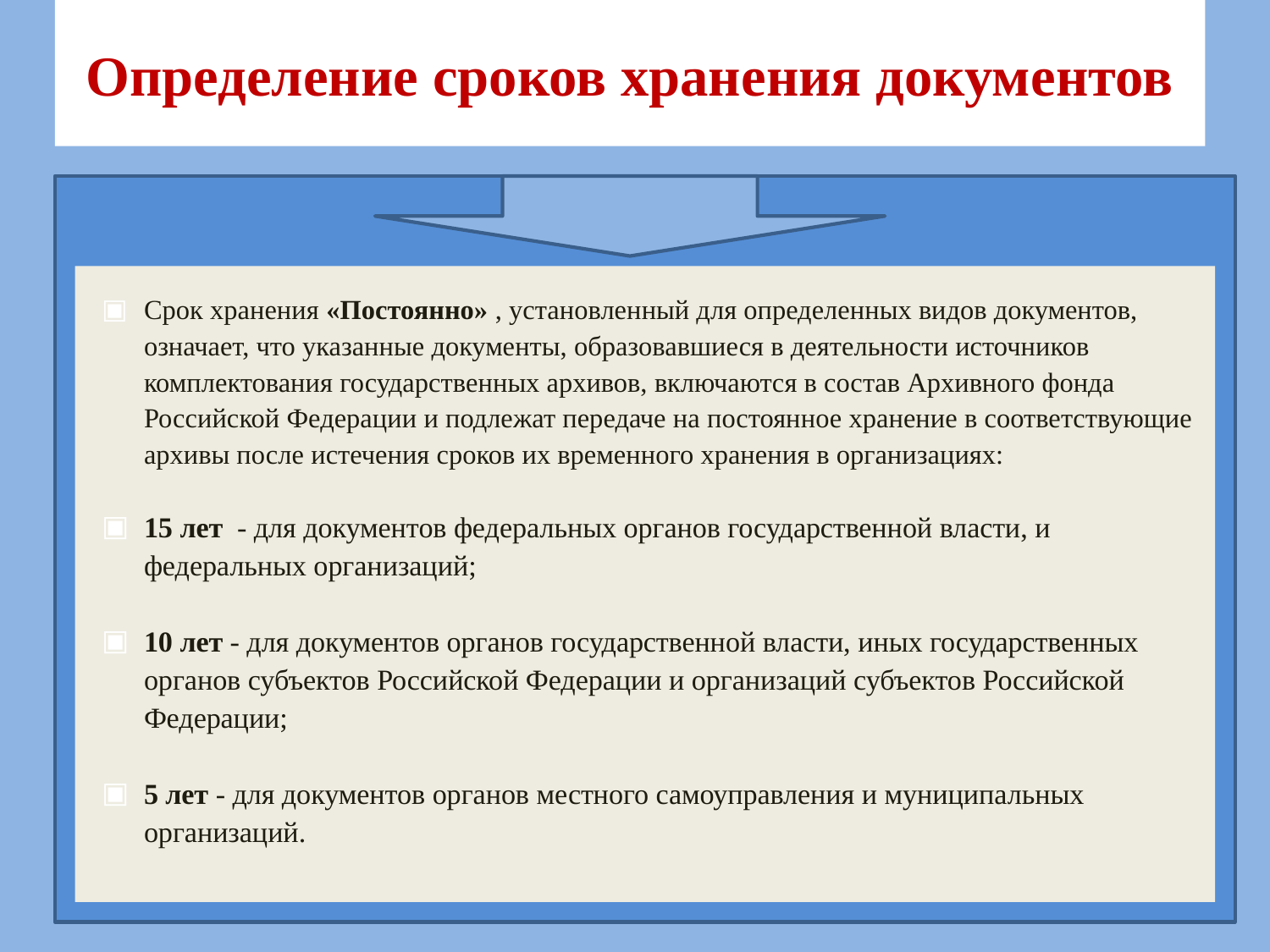

# Определение сроков хранения документов

Срок хранения «Постоянно» , установленный для определенных видов документов, означает, что указанные документы, образовавшиеся в деятельности источников комплектования государственных архивов, включаются в состав Архивного фонда Российской Федерации и подлежат передаче на постоянное хранение в соответствующие архивы после истечения сроков их временного хранения в организациях:

15 лет  - для документов федеральных органов государственной власти, и федеральных организаций;

10 лет - для документов органов государственной власти, иных государственных органов субъектов Российской Федерации и организаций субъектов Российской Федерации;

5 лет - для документов органов местного самоуправления и муниципальных организаций.